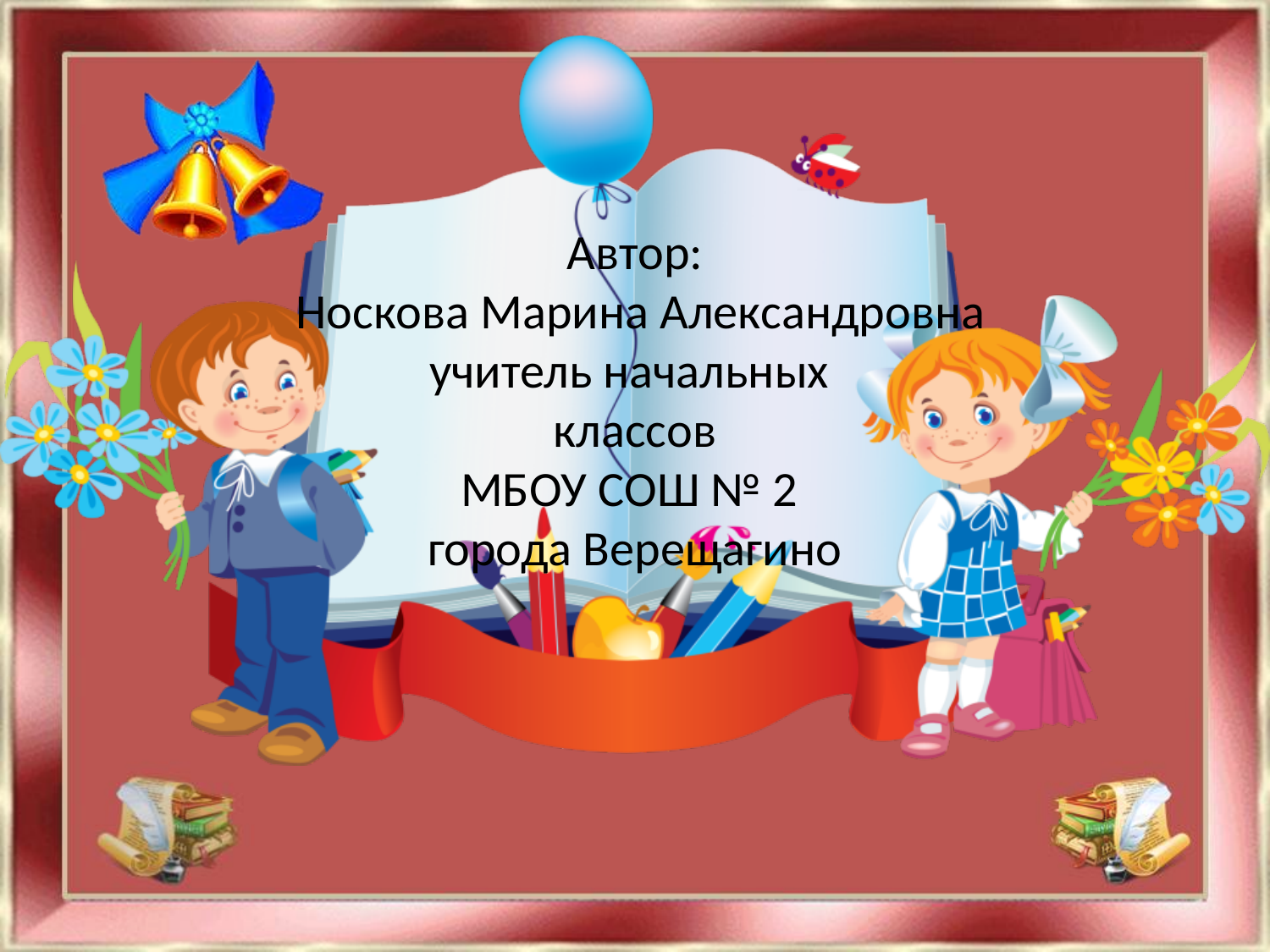

# Автор: Носкова Марина Александровна учитель начальных классов МБОУ СОШ № 2 города Верещагино